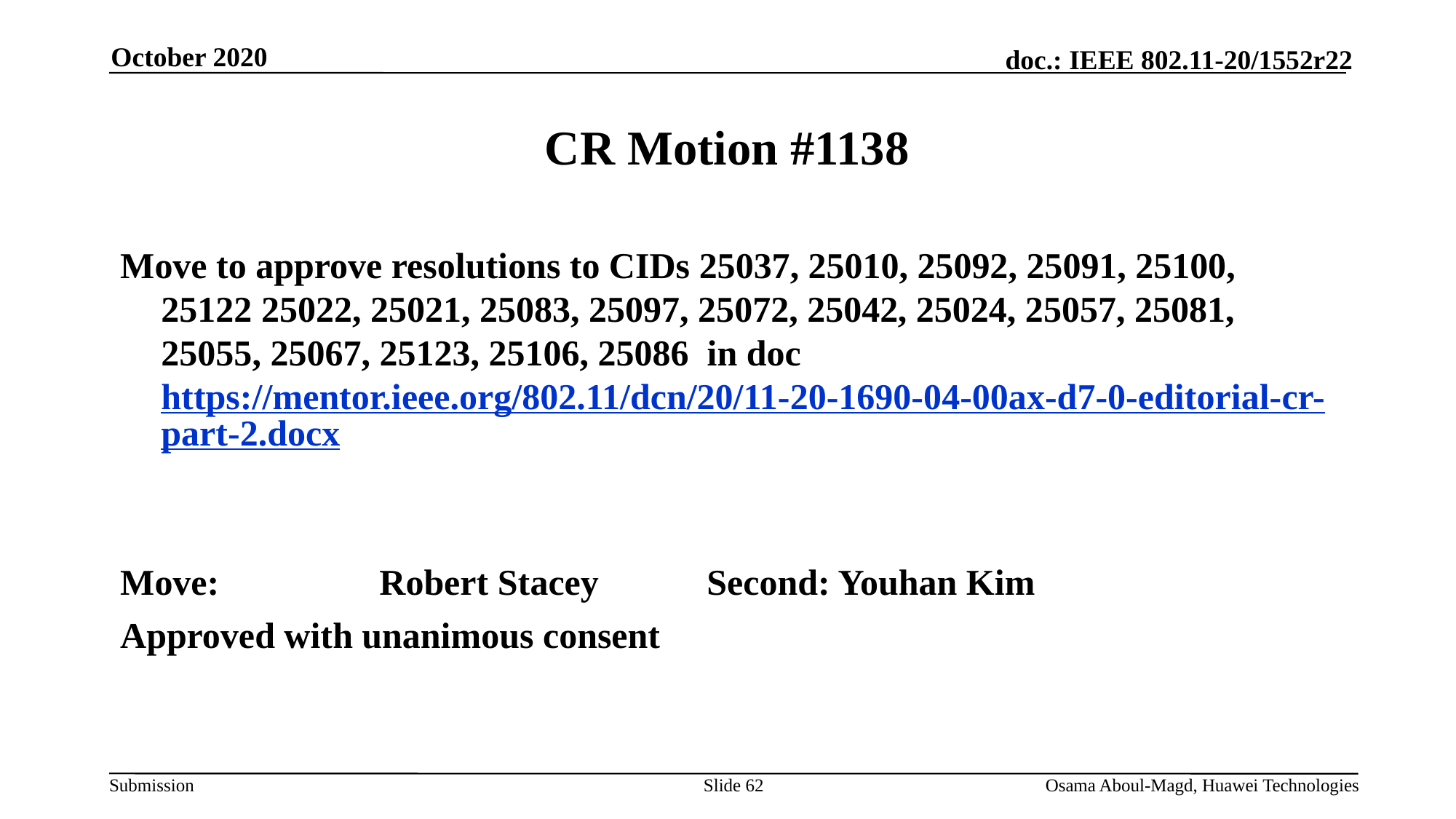

October 2020
# CR Motion #1138
Move to approve resolutions to CIDs 25037, 25010, 25092, 25091, 25100, 25122 25022, 25021, 25083, 25097, 25072, 25042, 25024, 25057, 25081, 25055, 25067, 25123, 25106, 25086  in doc https://mentor.ieee.org/802.11/dcn/20/11-20-1690-04-00ax-d7-0-editorial-cr-part-2.docx

Move:		Robert Stacey	Second: Youhan Kim
Approved with unanimous consent

Slide 62
Osama Aboul-Magd, Huawei Technologies